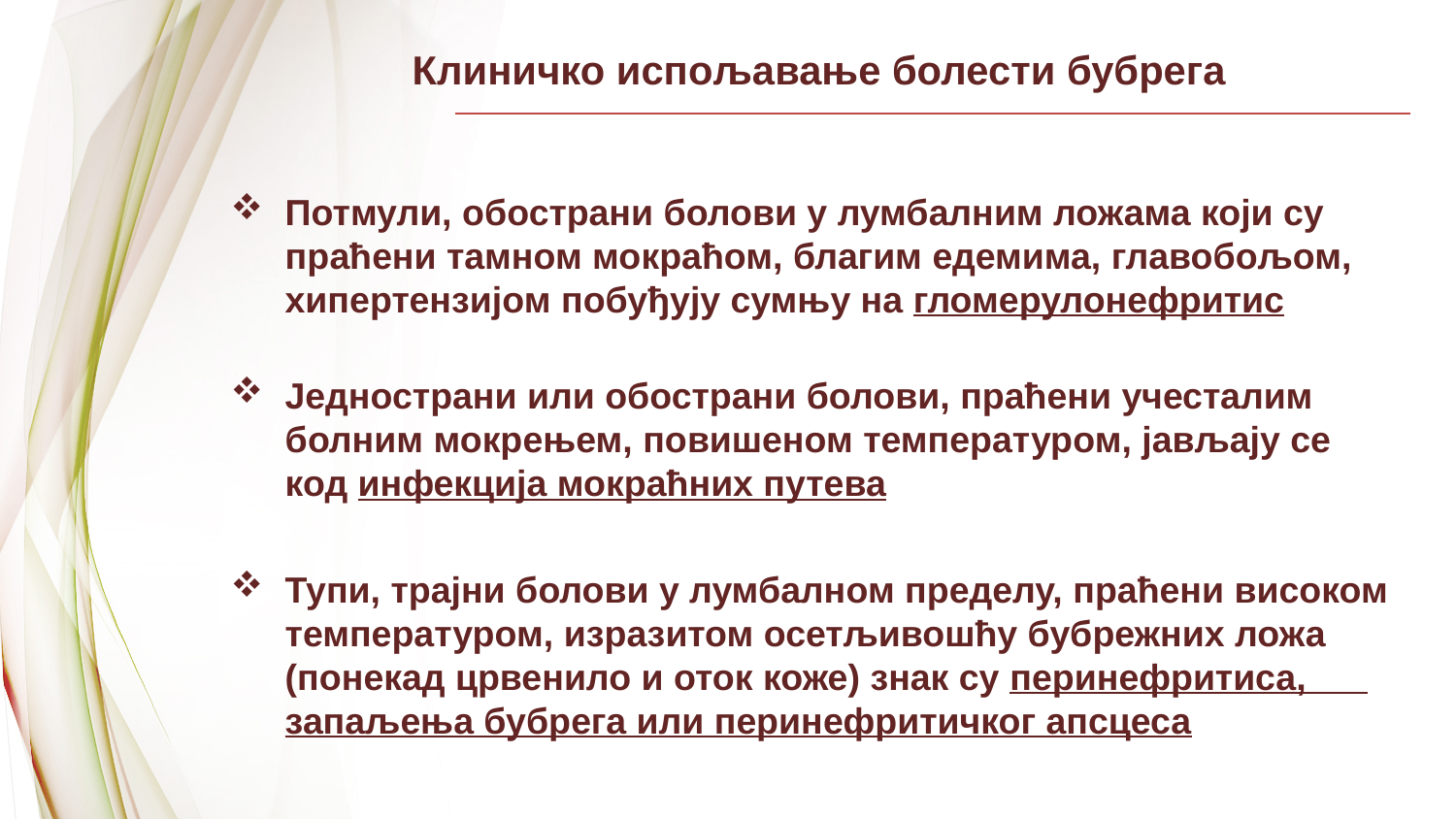

Клиничко испољавање болести бубрега
Потмули, обострани болови у лумбалним ложама који су     праћени тамном мокраћом, благим едемима, главобољом,   хипертензијом побуђују сумњу на гломерулонефритис

Једнострани или обострани болови, праћени учесталим      болним мокрењем, повишеном температуром, јављају се     код инфекција мокраћних путева

Тупи, трајни болови у лумбалном пределу, праћени високом температуром, изразитом осетљивошћу бубрежних ложа      (понекад црвенило и оток коже) знак су перинефритиса,       запаљења бубрега или перинефритичког апсцеса